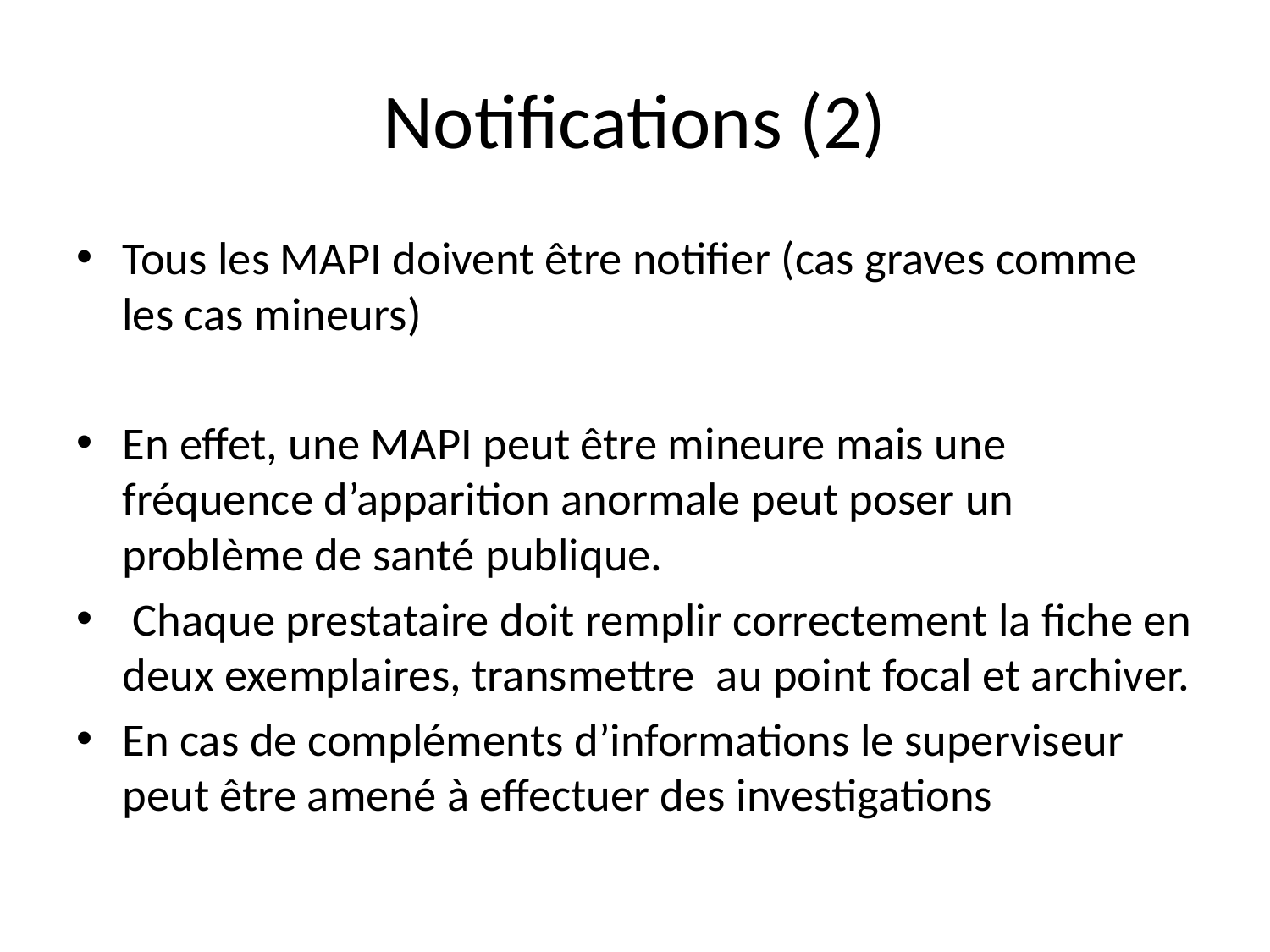

# Notifications (2)
Tous les MAPI doivent être notifier (cas graves comme les cas mineurs)

En effet, une MAPI peut être mineure mais une fréquence d’apparition anormale peut poser un problème de santé publique.
 Chaque prestataire doit remplir correctement la fiche en deux exemplaires, transmettre  au point focal et archiver.
En cas de compléments d’informations le superviseur peut être amené à effectuer des investigations